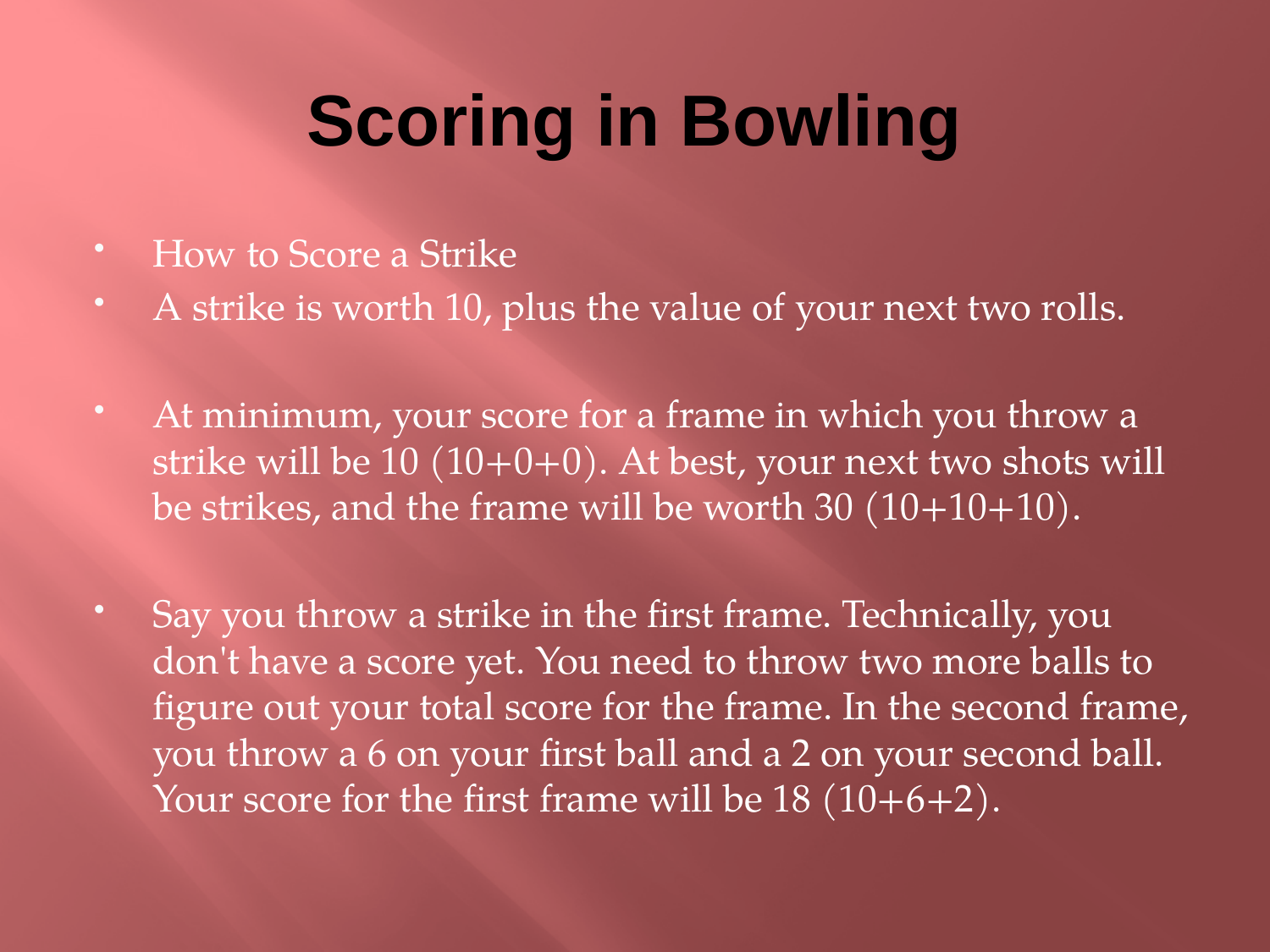

# Scoring in Bowling
How to Score a Strike
A strike is worth 10, plus the value of your next two rolls.

At minimum, your score for a frame in which you throw a strike will be 10 (10+0+0). At best, your next two shots will be strikes, and the frame will be worth 30 (10+10+10).

Say you throw a strike in the first frame. Technically, you don't have a score yet. You need to throw two more balls to figure out your total score for the frame. In the second frame, you throw a 6 on your first ball and a 2 on your second ball. Your score for the first frame will be 18 (10+6+2).